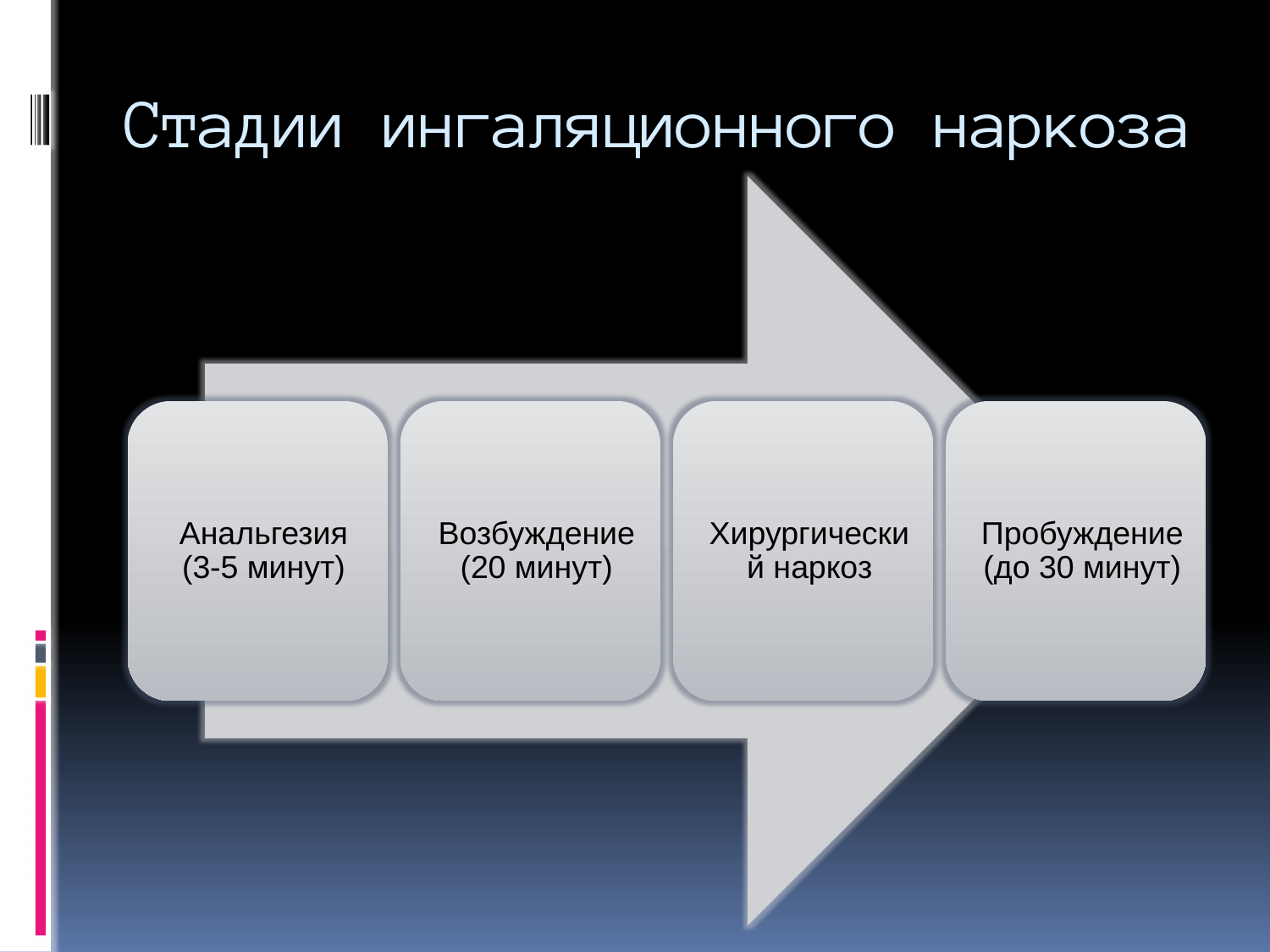

# Стадии ингаляционного наркоза
Анальгезия (3-5 минут)
Возбуждение (20 минут)
Хирургический наркоз
Пробуждение (до 30 минут)